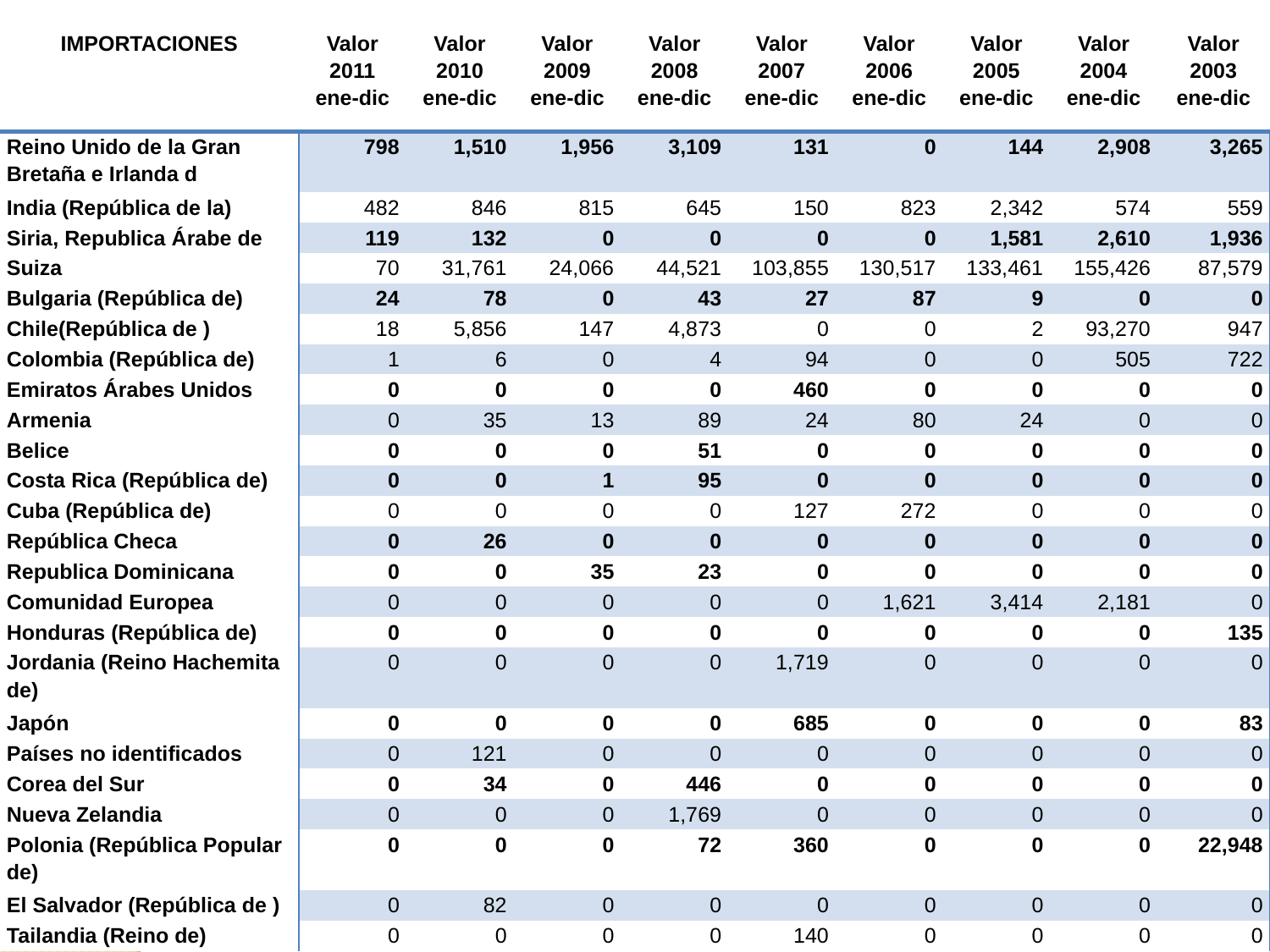

| IMPORTACIONES | Valor 2011 ene-dic | Valor 2010 ene-dic | Valor 2009 ene-dic | Valor 2008 ene-dic | Valor 2007 ene-dic | Valor 2006 ene-dic | Valor 2005 ene-dic | Valor 2004 ene-dic | Valor 2003 ene-dic |
| --- | --- | --- | --- | --- | --- | --- | --- | --- | --- |
| Reino Unido de la Gran Bretaña e Irlanda d | 798 | 1,510 | 1,956 | 3,109 | 131 | 0 | 144 | 2,908 | 3,265 |
| India (República de la) | 482 | 846 | 815 | 645 | 150 | 823 | 2,342 | 574 | 559 |
| Siria, Republica Árabe de | 119 | 132 | 0 | 0 | 0 | 0 | 1,581 | 2,610 | 1,936 |
| Suiza | 70 | 31,761 | 24,066 | 44,521 | 103,855 | 130,517 | 133,461 | 155,426 | 87,579 |
| Bulgaria (República de) | 24 | 78 | 0 | 43 | 27 | 87 | 9 | 0 | 0 |
| Chile(República de ) | 18 | 5,856 | 147 | 4,873 | 0 | 0 | 2 | 93,270 | 947 |
| Colombia (República de) | 1 | 6 | 0 | 4 | 94 | 0 | 0 | 505 | 722 |
| Emiratos Árabes Unidos | 0 | 0 | 0 | 0 | 460 | 0 | 0 | 0 | 0 |
| Armenia | 0 | 35 | 13 | 89 | 24 | 80 | 24 | 0 | 0 |
| Belice | 0 | 0 | 0 | 51 | 0 | 0 | 0 | 0 | 0 |
| Costa Rica (República de) | 0 | 0 | 1 | 95 | 0 | 0 | 0 | 0 | 0 |
| Cuba (República de) | 0 | 0 | 0 | 0 | 127 | 272 | 0 | 0 | 0 |
| República Checa | 0 | 26 | 0 | 0 | 0 | 0 | 0 | 0 | 0 |
| Republica Dominicana | 0 | 0 | 35 | 23 | 0 | 0 | 0 | 0 | 0 |
| Comunidad Europea | 0 | 0 | 0 | 0 | 0 | 1,621 | 3,414 | 2,181 | 0 |
| Honduras (República de) | 0 | 0 | 0 | 0 | 0 | 0 | 0 | 0 | 135 |
| Jordania (Reino Hachemita de) | 0 | 0 | 0 | 0 | 1,719 | 0 | 0 | 0 | 0 |
| Japón | 0 | 0 | 0 | 0 | 685 | 0 | 0 | 0 | 83 |
| Países no identificados | 0 | 121 | 0 | 0 | 0 | 0 | 0 | 0 | 0 |
| Corea del Sur | 0 | 34 | 0 | 446 | 0 | 0 | 0 | 0 | 0 |
| Nueva Zelandia | 0 | 0 | 0 | 1,769 | 0 | 0 | 0 | 0 | 0 |
| Polonia (República Popular de) | 0 | 0 | 0 | 72 | 360 | 0 | 0 | 0 | 22,948 |
| El Salvador (República de ) | 0 | 82 | 0 | 0 | 0 | 0 | 0 | 0 | 0 |
| Tailandia (Reino de) | 0 | 0 | 0 | 0 | 140 | 0 | 0 | 0 | 0 |